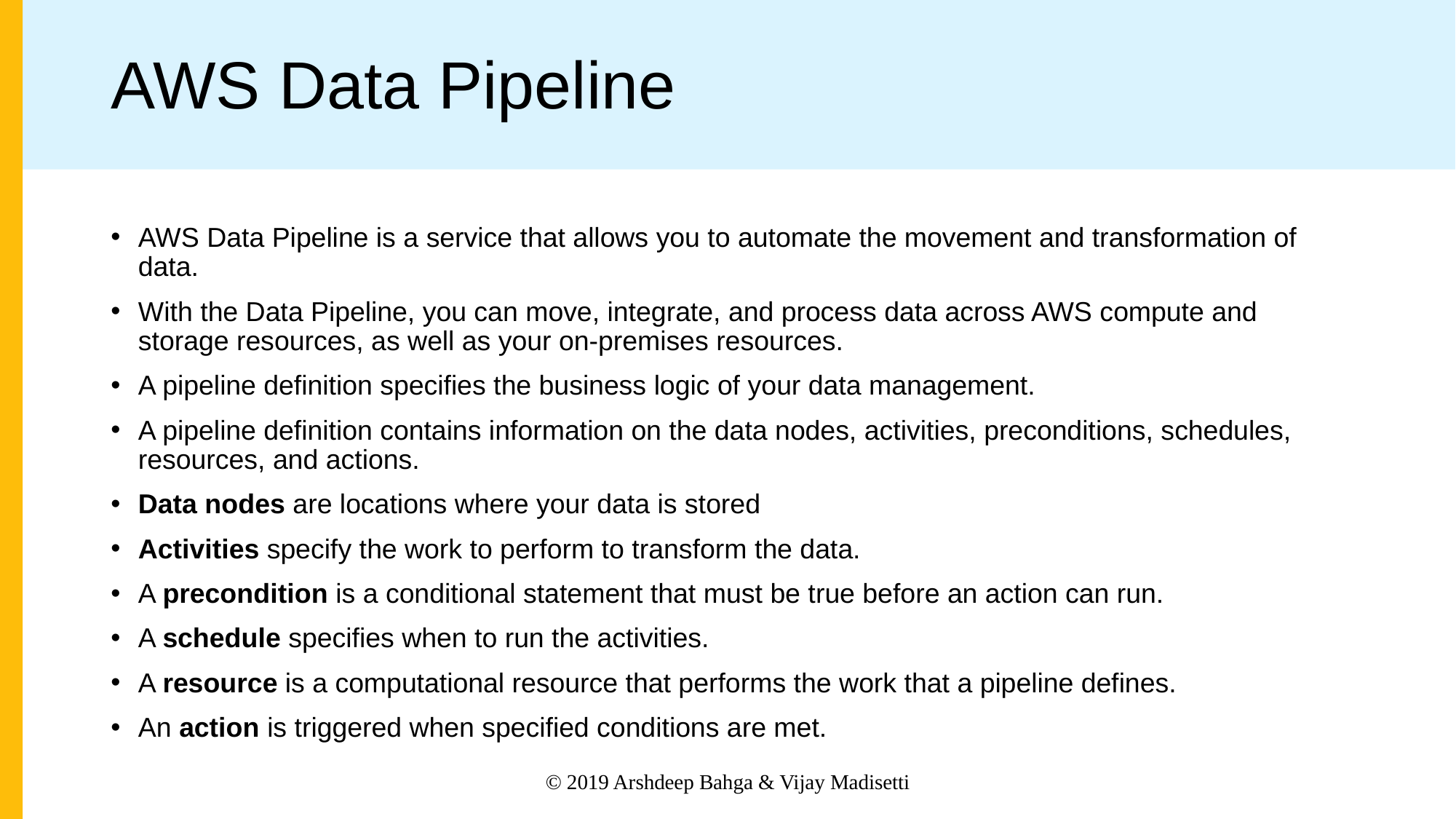

# AWS Data Pipeline
AWS Data Pipeline is a service that allows you to automate the movement and transformation of data.
With the Data Pipeline, you can move, integrate, and process data across AWS compute and storage resources, as well as your on-premises resources.
A pipeline definition specifies the business logic of your data management.
A pipeline definition contains information on the data nodes, activities, preconditions, schedules, resources, and actions.
Data nodes are locations where your data is stored
Activities specify the work to perform to transform the data.
A precondition is a conditional statement that must be true before an action can run.
A schedule specifies when to run the activities.
A resource is a computational resource that performs the work that a pipeline defines.
An action is triggered when specified conditions are met.
© 2019 Arshdeep Bahga & Vijay Madisetti